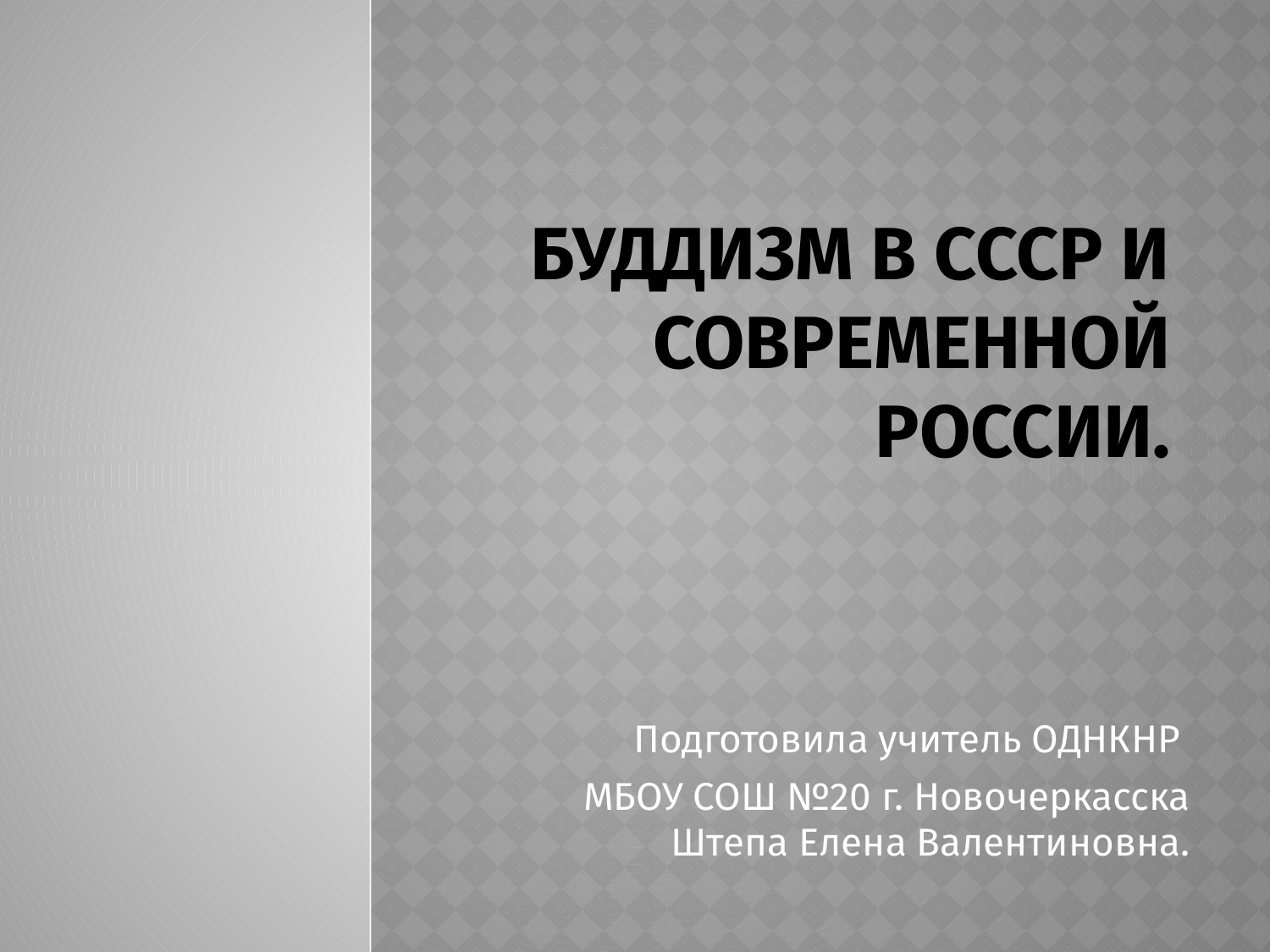

# Буддизм в СССР и современной России.
Подготовила учитель ОДНКНР
МБОУ СОШ №20 г. Новочеркасска Штепа Елена Валентиновна.